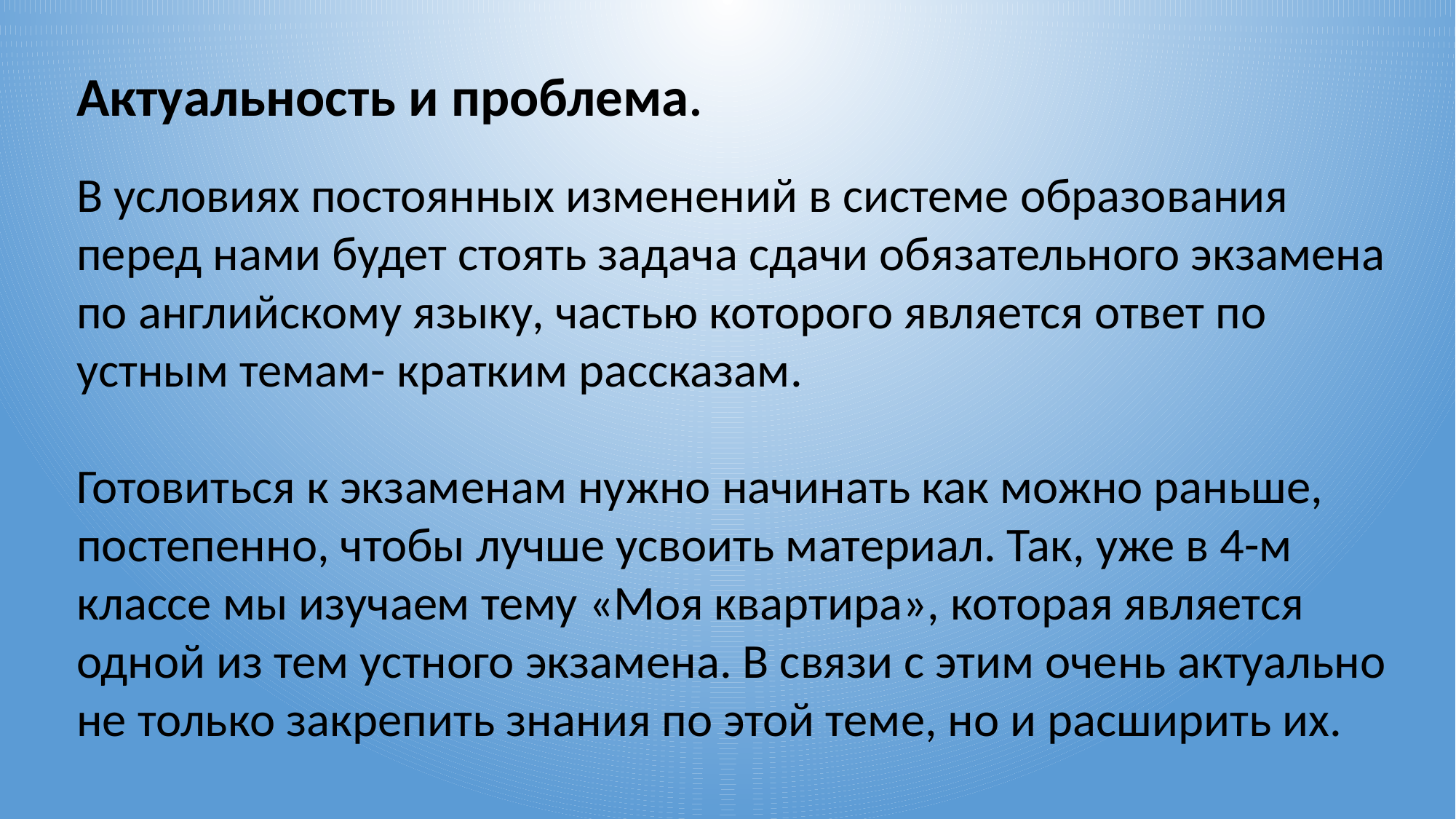

Актуальность и проблема.
В условиях постоянных изменений в системе образования перед нами будет стоять задача сдачи обязательного экзамена по английскому языку, частью которого является ответ по устным темам- кратким рассказам.

Готовиться к экзаменам нужно начинать как можно раньше, постепенно, чтобы лучше усвоить материал. Так, уже в 4-м классе мы изучаем тему «Моя квартира», которая является одной из тем устного экзамена. В связи с этим очень актуально не только закрепить знания по этой теме, но и расширить их.